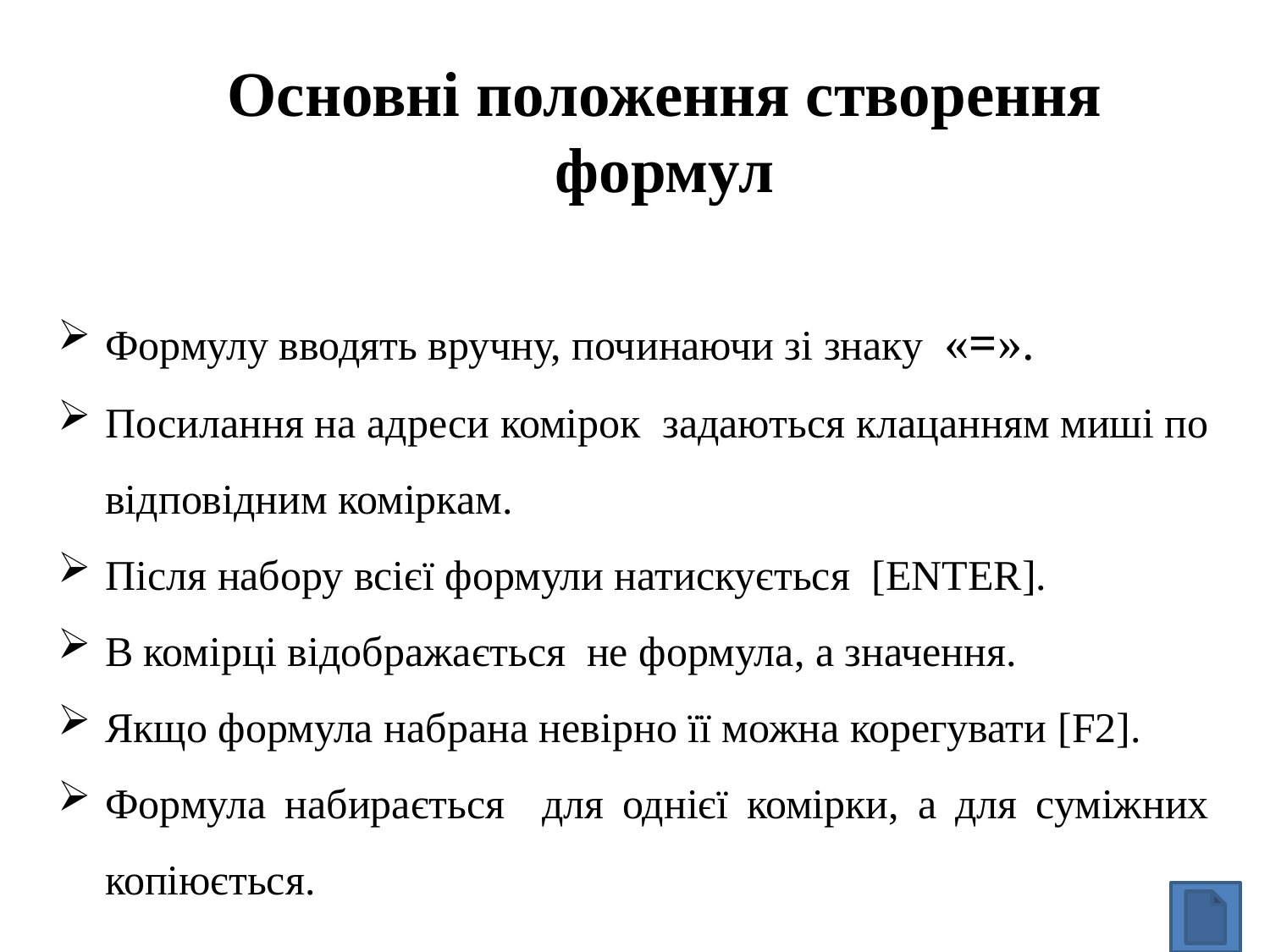

Основні положення створення формул

Формулу вводять вручну, починаючи зі знаку  «=».
Посилання на адреси комірок  задаються клацанням миші по відповідним коміркам.
Після набору всієї формули натискується  [ENTER].
В комірці відображається  не формула, а значення.
Якщо формула набрана невірно її можна корегувати [F2].
Формула набирається  для однієї комірки, а для суміжних копіюється.